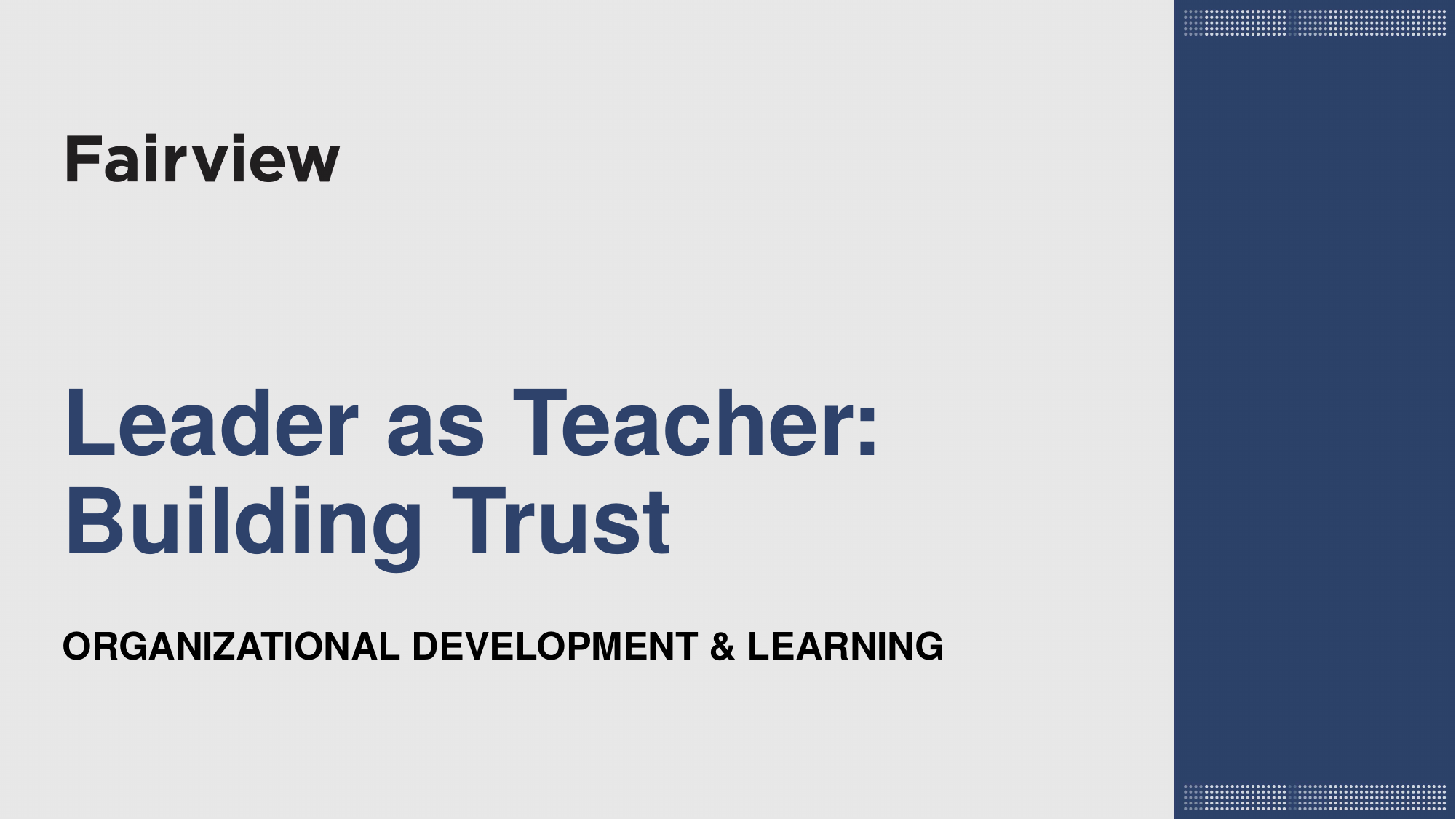

# Leader as Teacher: Building Trust
Organizational development & Learning